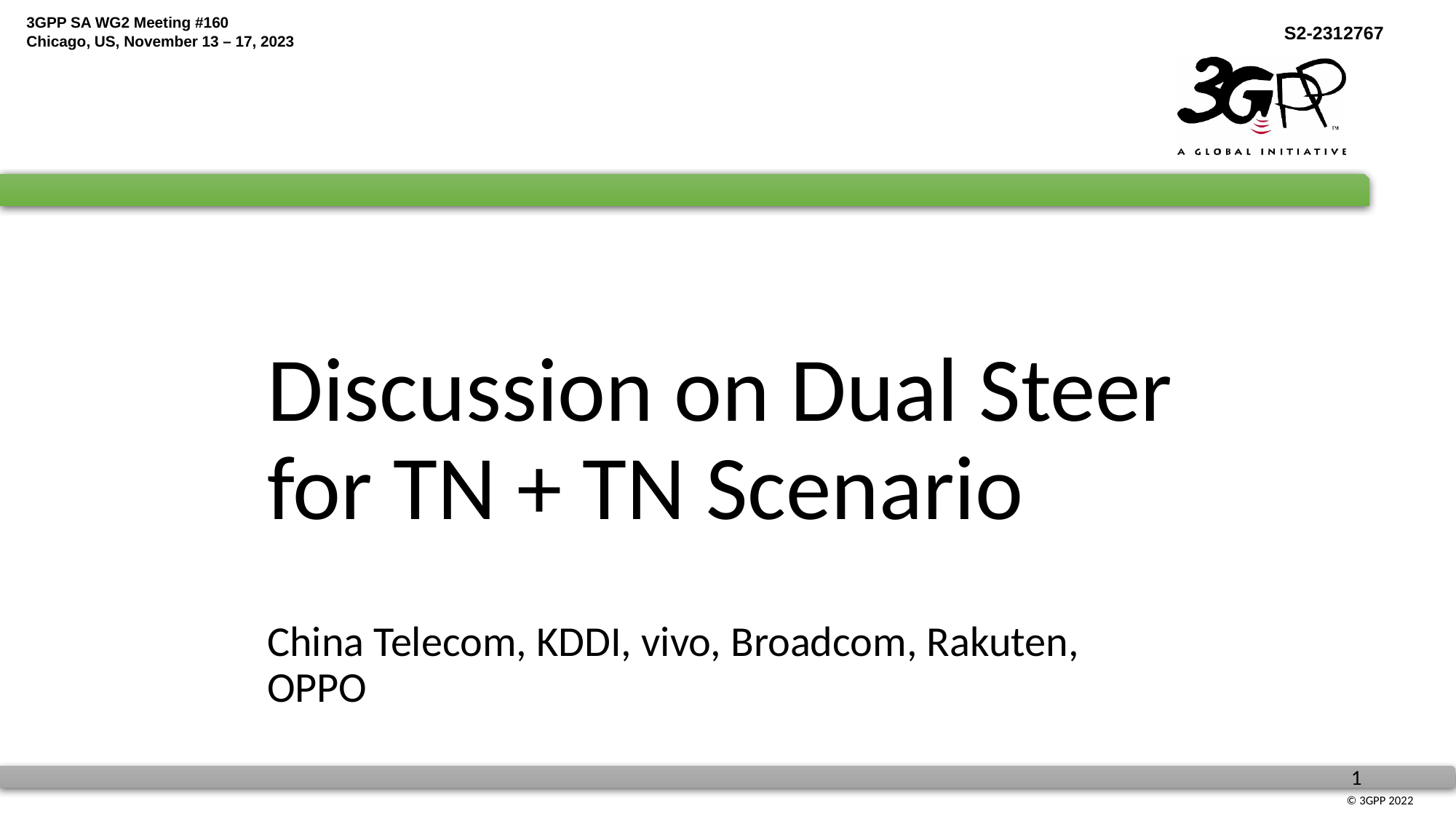

# Discussion on Dual Steer for TN + TN Scenario

China Telecom, KDDI, vivo, Broadcom, Rakuten, OPPO